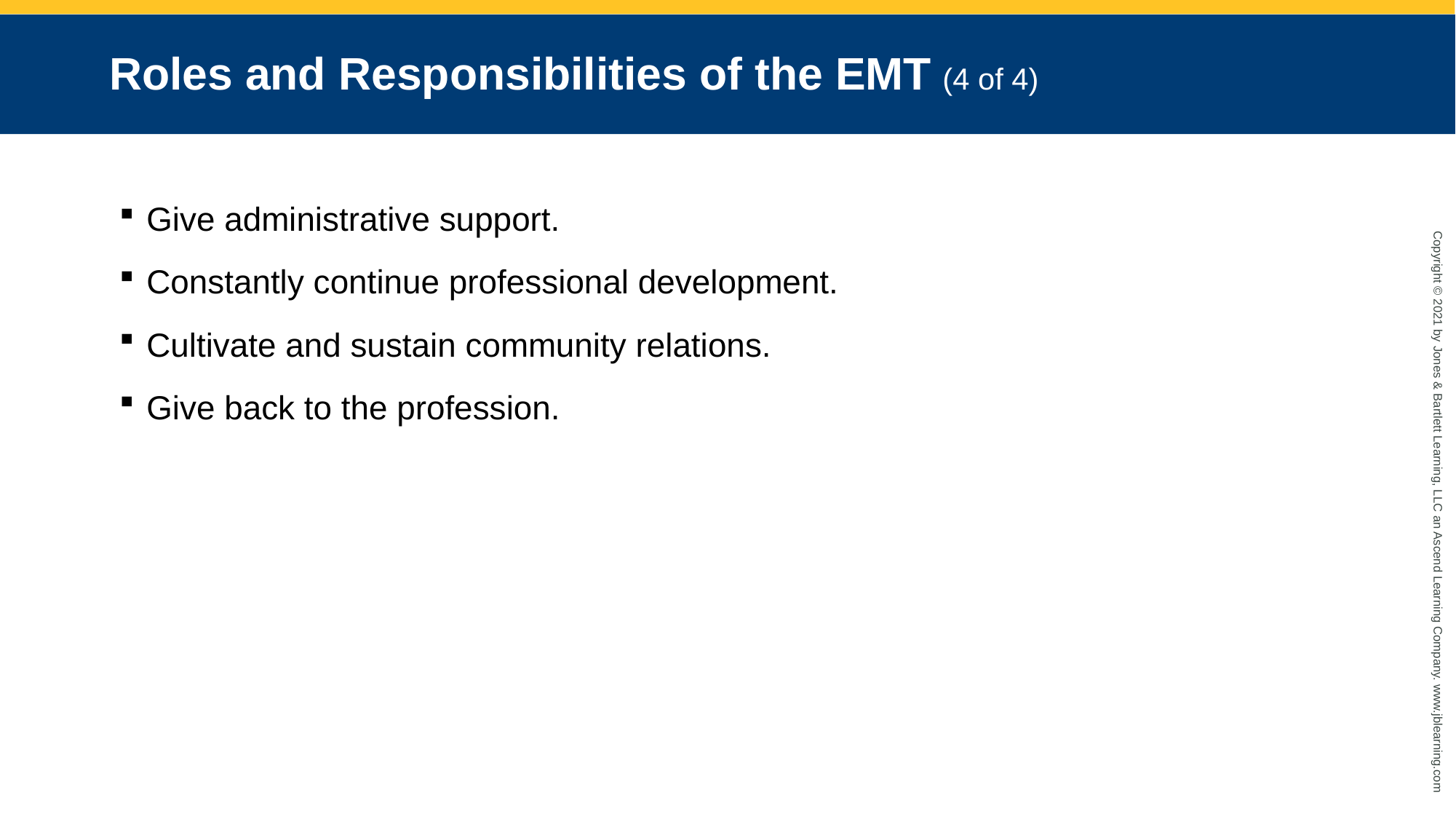

Roles and Responsibilities of the EMT (4 of 4)
Give administrative support.
Constantly continue professional development.
Cultivate and sustain community relations.
Give back to the profession.